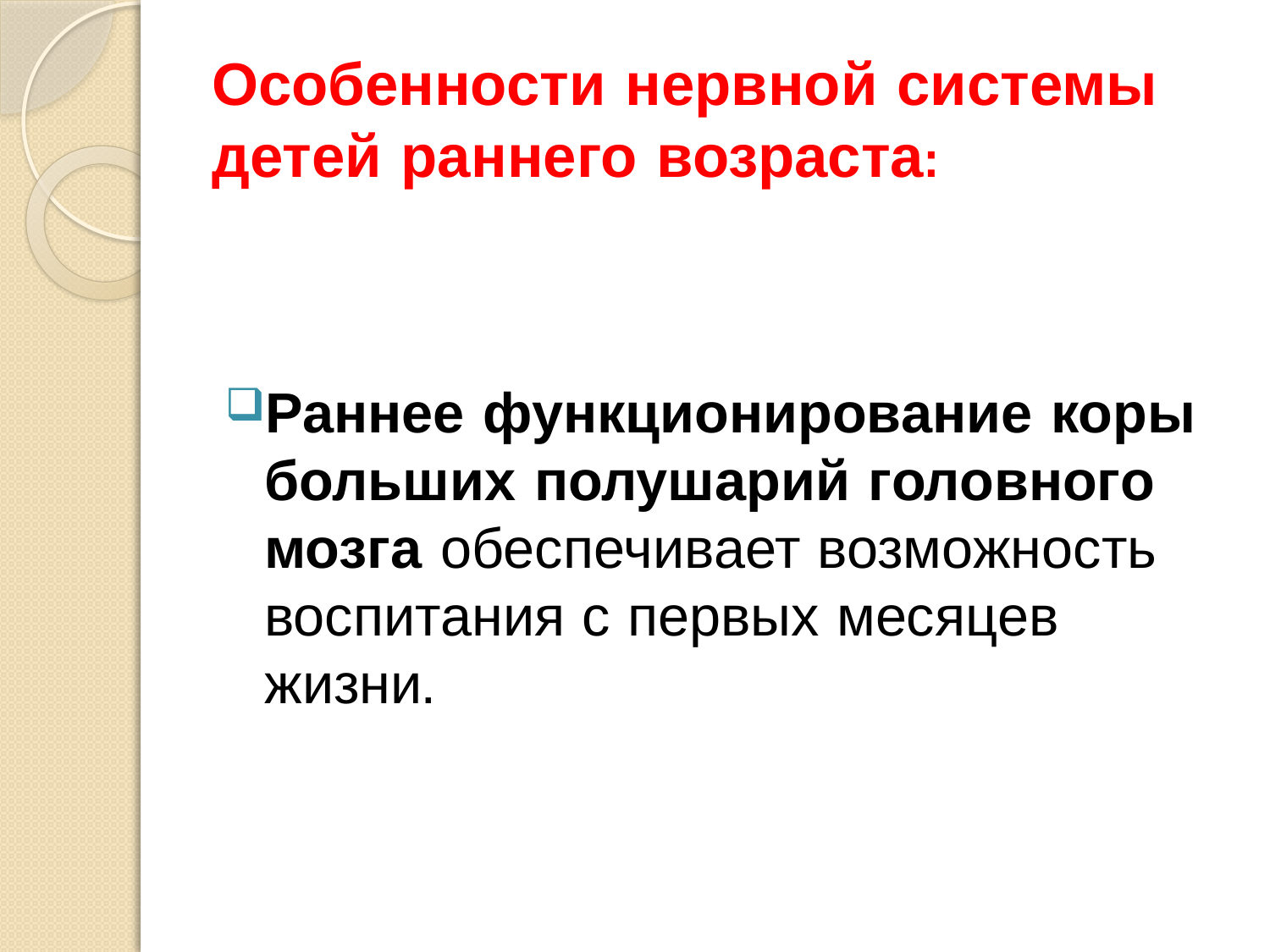

# Особенности нервной системы детей раннего возраста:
Раннее функционирование коры больших полушарий головного мозга обеспечивает возможность воспитания с первых месяцев жизни.